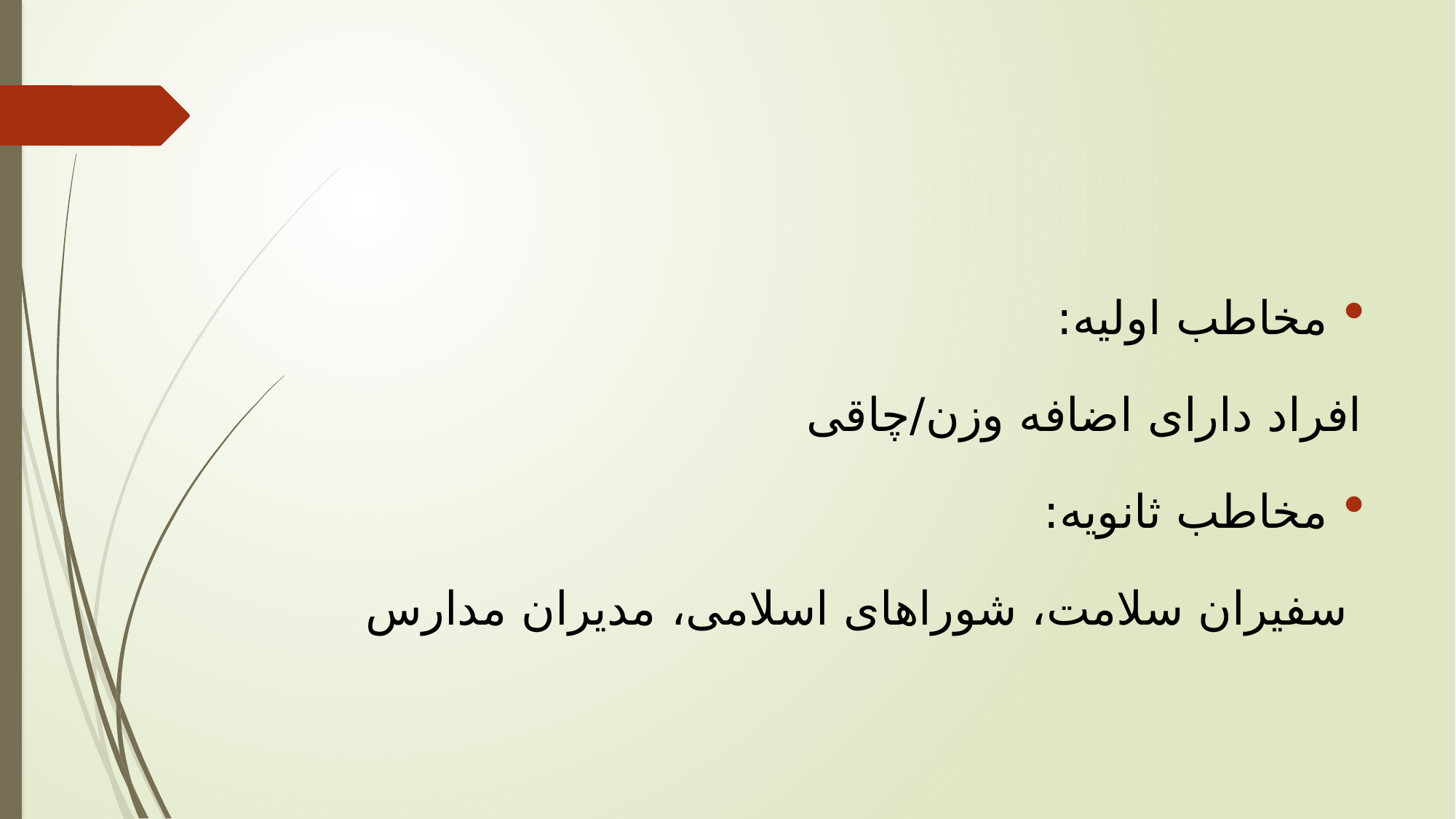

#
مخاطب اولیه:
افراد دارای اضافه وزن/چاقی
مخاطب ثانویه:
 سفیران سلامت، شوراهای اسلامی، مدیران مدارس